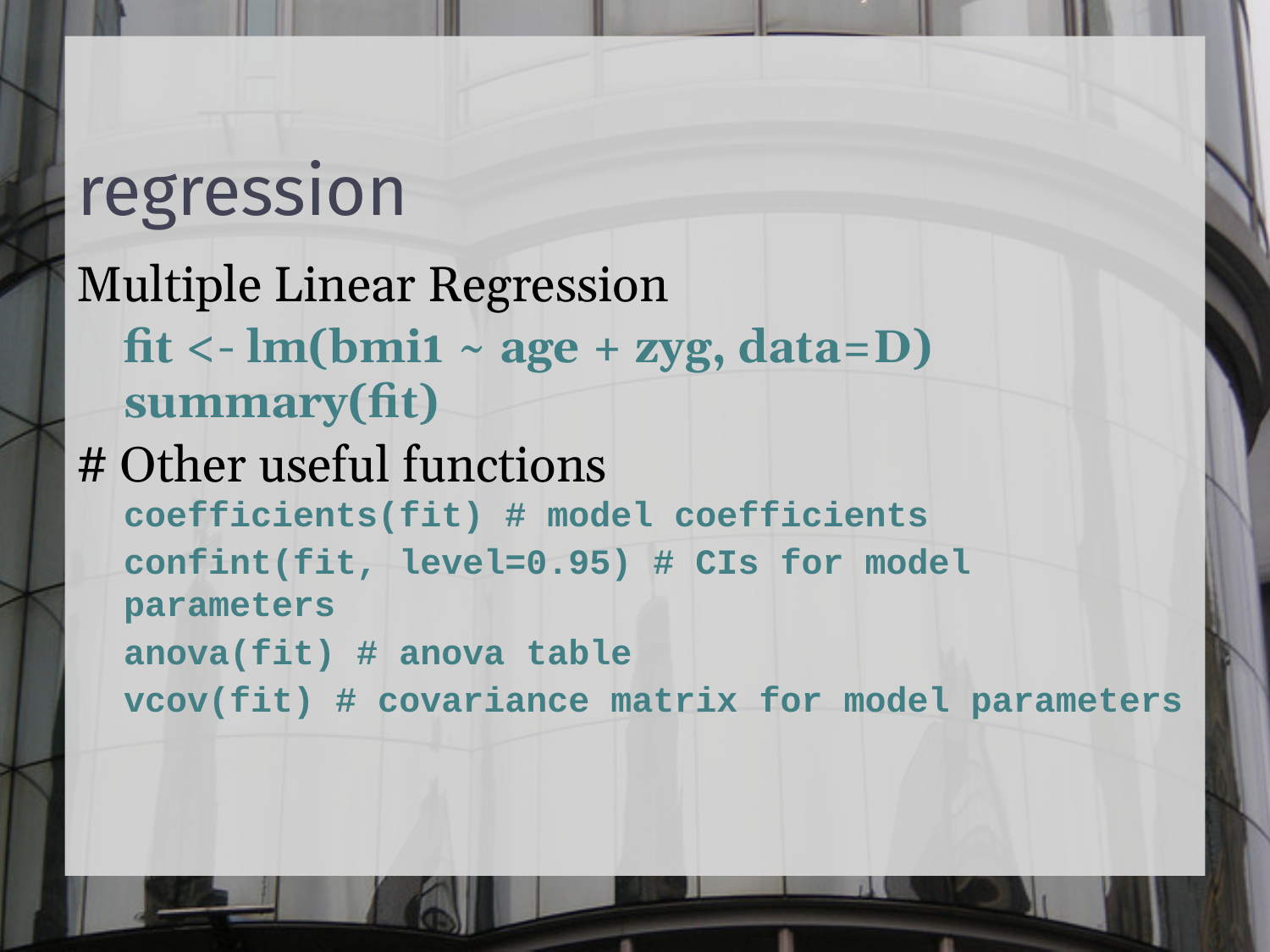

regression
Multiple Linear Regression
	fit <- lm(bmi1 ~ age + zyg, data=D)
summary(fit)
# Other useful functions coefficients(fit) # model coefficients
	confint(fit, level=0.95) # CIs for model parameters
	anova(fit) # anova table
	vcov(fit) # covariance matrix for model parameters